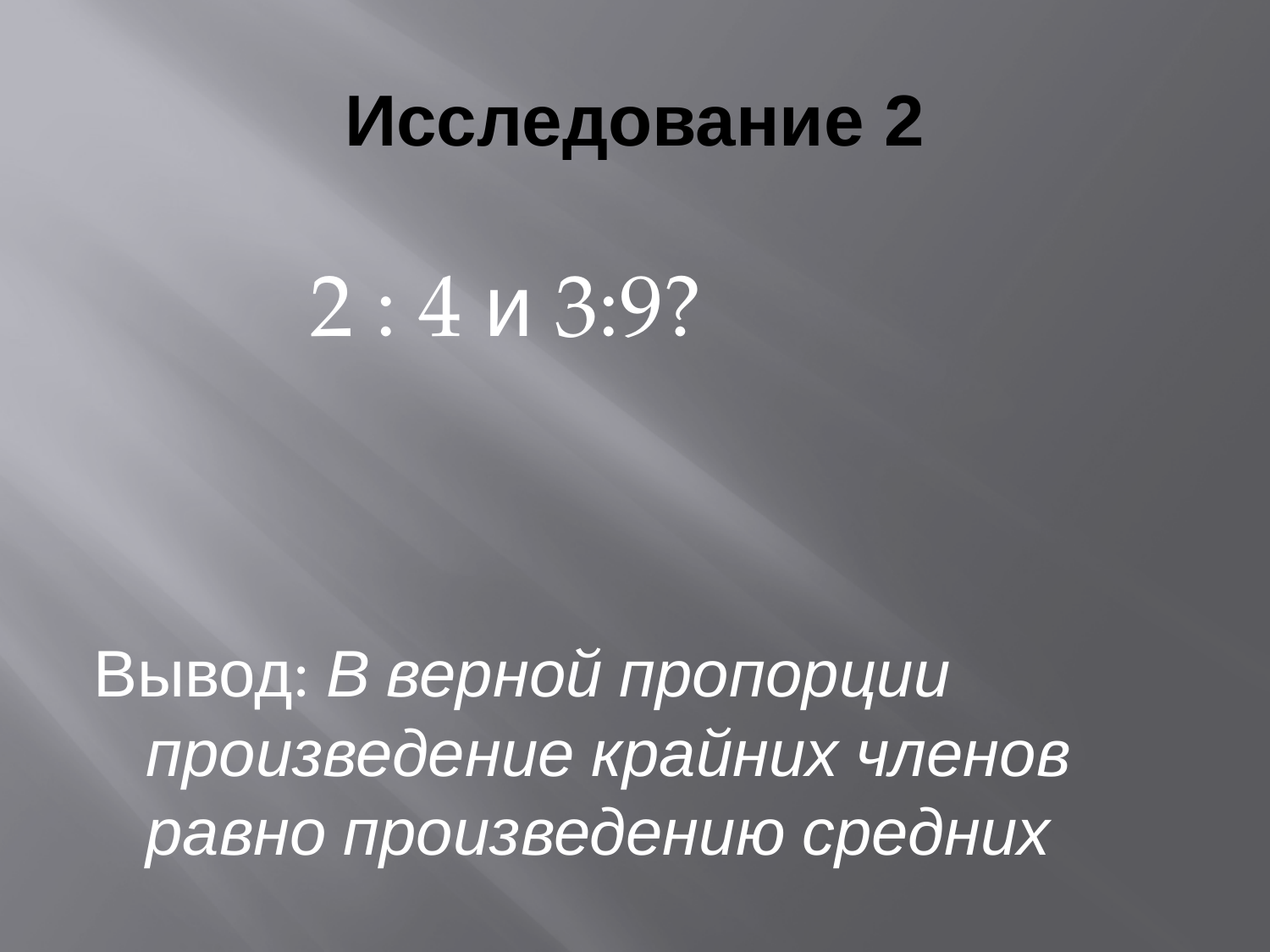

# Исследование 2
        2 : 4 и 3:9?

Вывод: В верной пропорции произведение крайних членов равно произведению средних